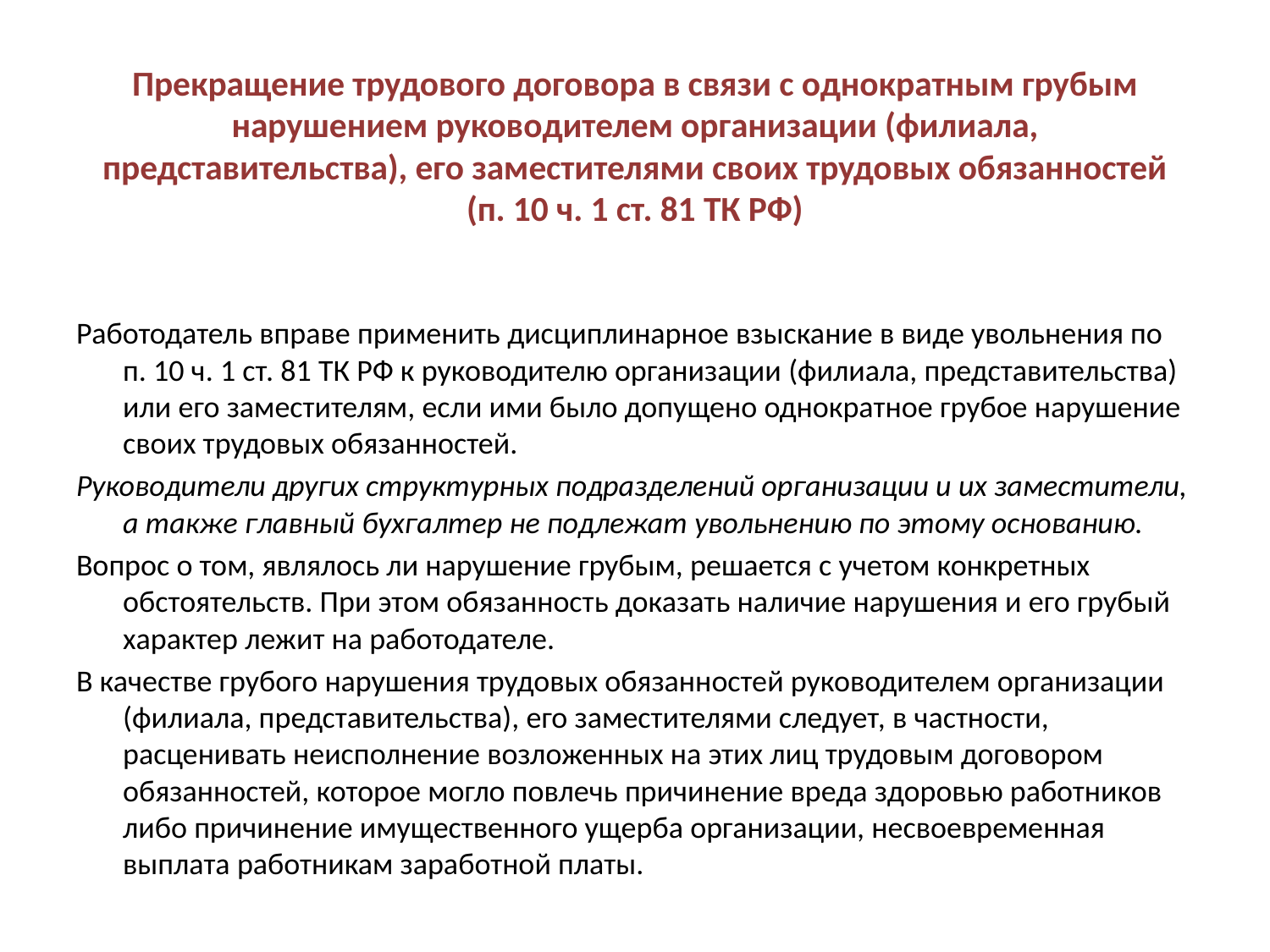

# Прекращение трудового договора в связи с однократным грубым нарушением руководителем организации (филиала, представительства), его заместителями своих трудовых обязанностей (п. 10 ч. 1 ст. 81 ТК РФ)
Работодатель вправе применить дисциплинарное взыскание в виде увольнения по п. 10 ч. 1 ст. 81 ТК РФ к руководителю организации (филиала, представительства) или его заместителям, если ими было допущено однократное грубое нарушение своих трудовых обязанностей.
Руководители других структурных подразделений организации и их заместители, а также главный бухгалтер не подлежат увольнению по этому основанию.
Вопрос о том, являлось ли нарушение грубым, решается с учетом конкретных обстоятельств. При этом обязанность доказать наличие нарушения и его грубый характер лежит на работодателе.
В качестве грубого нарушения трудовых обязанностей руководителем организации (филиала, представительства), его заместителями следует, в частности, расценивать неисполнение возложенных на этих лиц трудовым договором обязанностей, которое могло повлечь причинение вреда здоровью работников либо причинение имущественного ущерба организации, несвоевременная выплата работникам заработной платы.